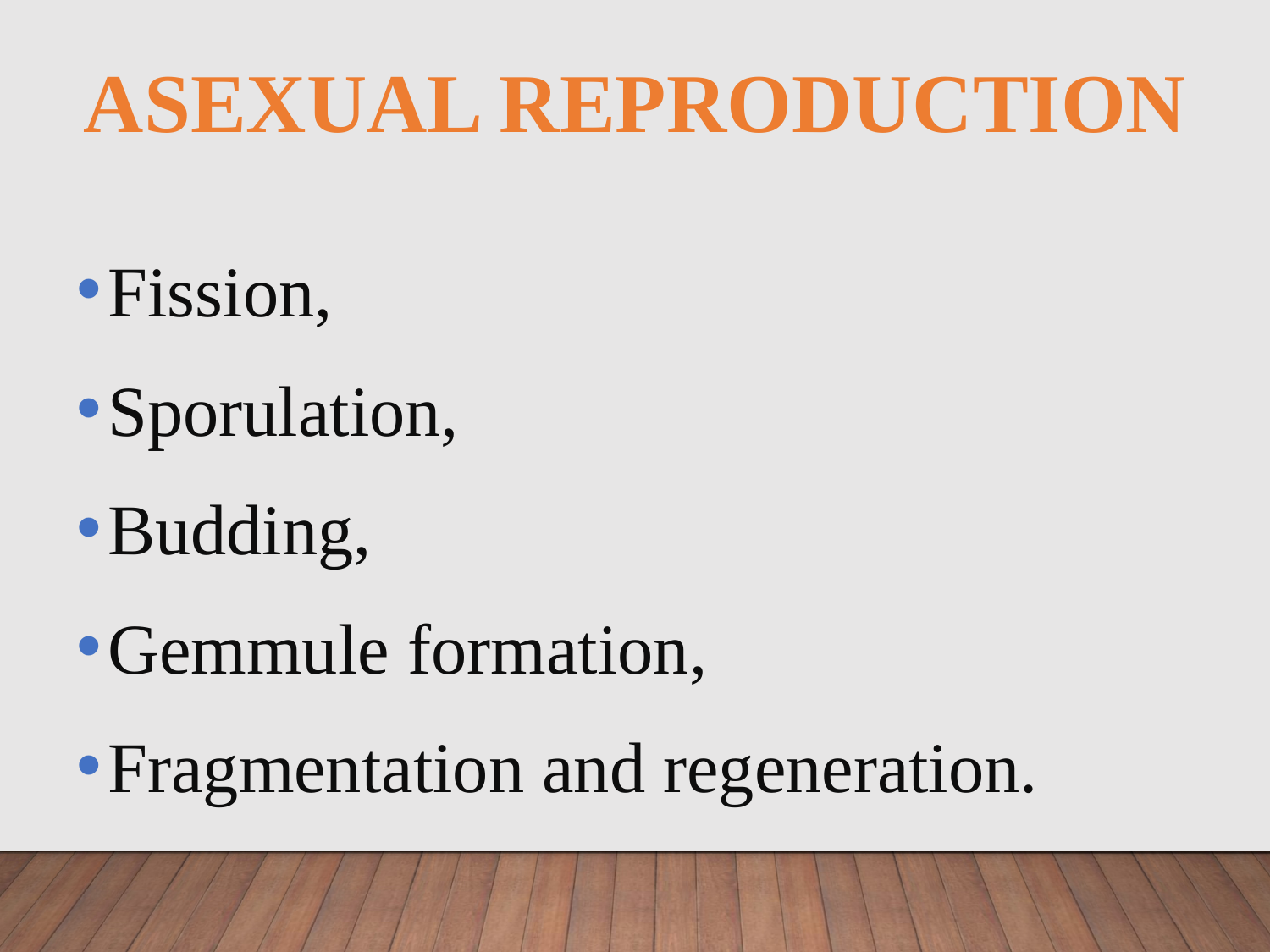

# Asexual reproduction
Fission,
Sporulation,
Budding,
Gemmule formation,
Fragmentation and regeneration.